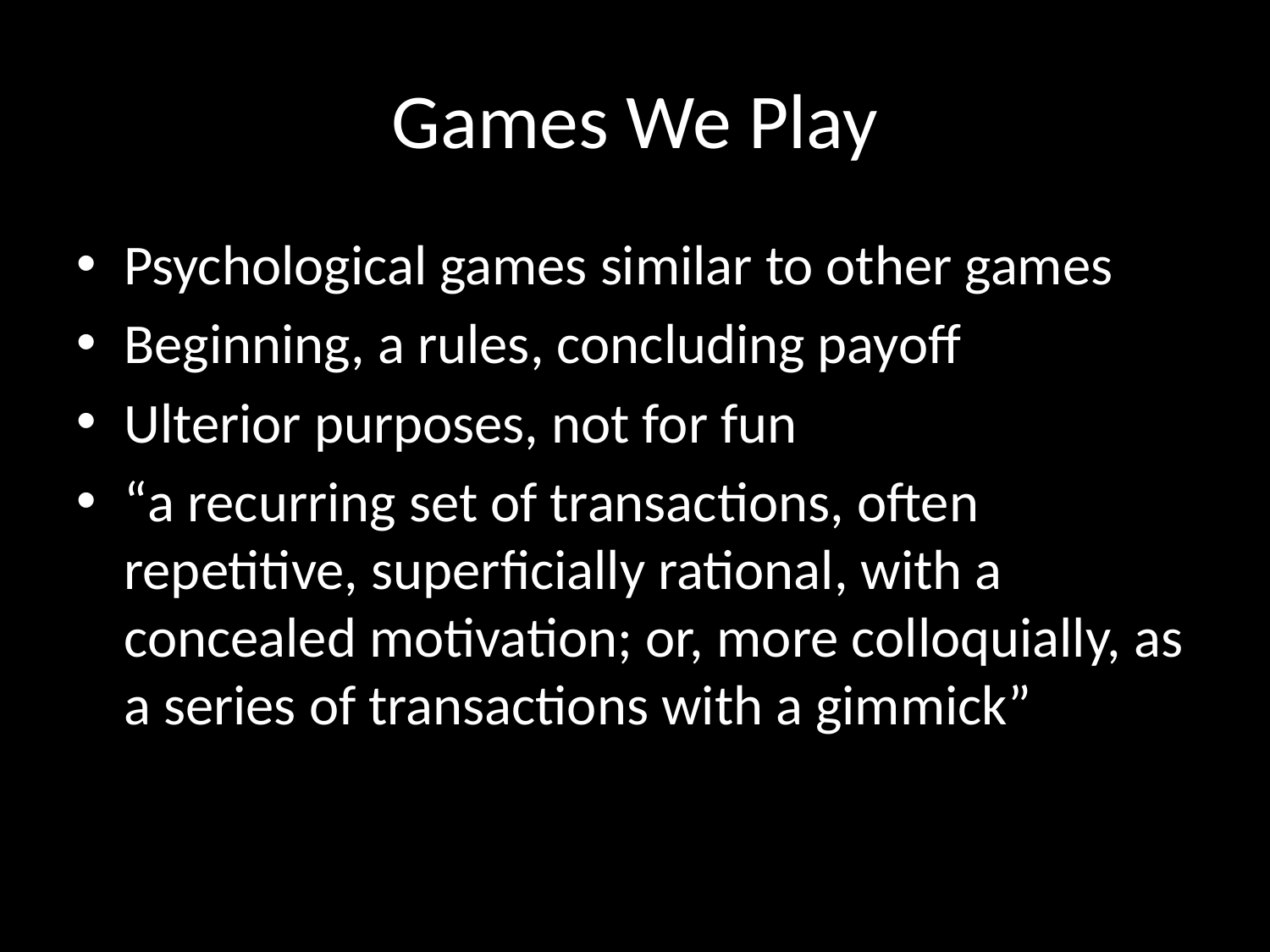

# Games We Play
Psychological games similar to other games
Beginning, a rules, concluding payoff
Ulterior purposes, not for fun
“a recurring set of transactions, often repetitive, superficially rational, with a concealed motivation; or, more colloquially, as a series of transactions with a gimmick”